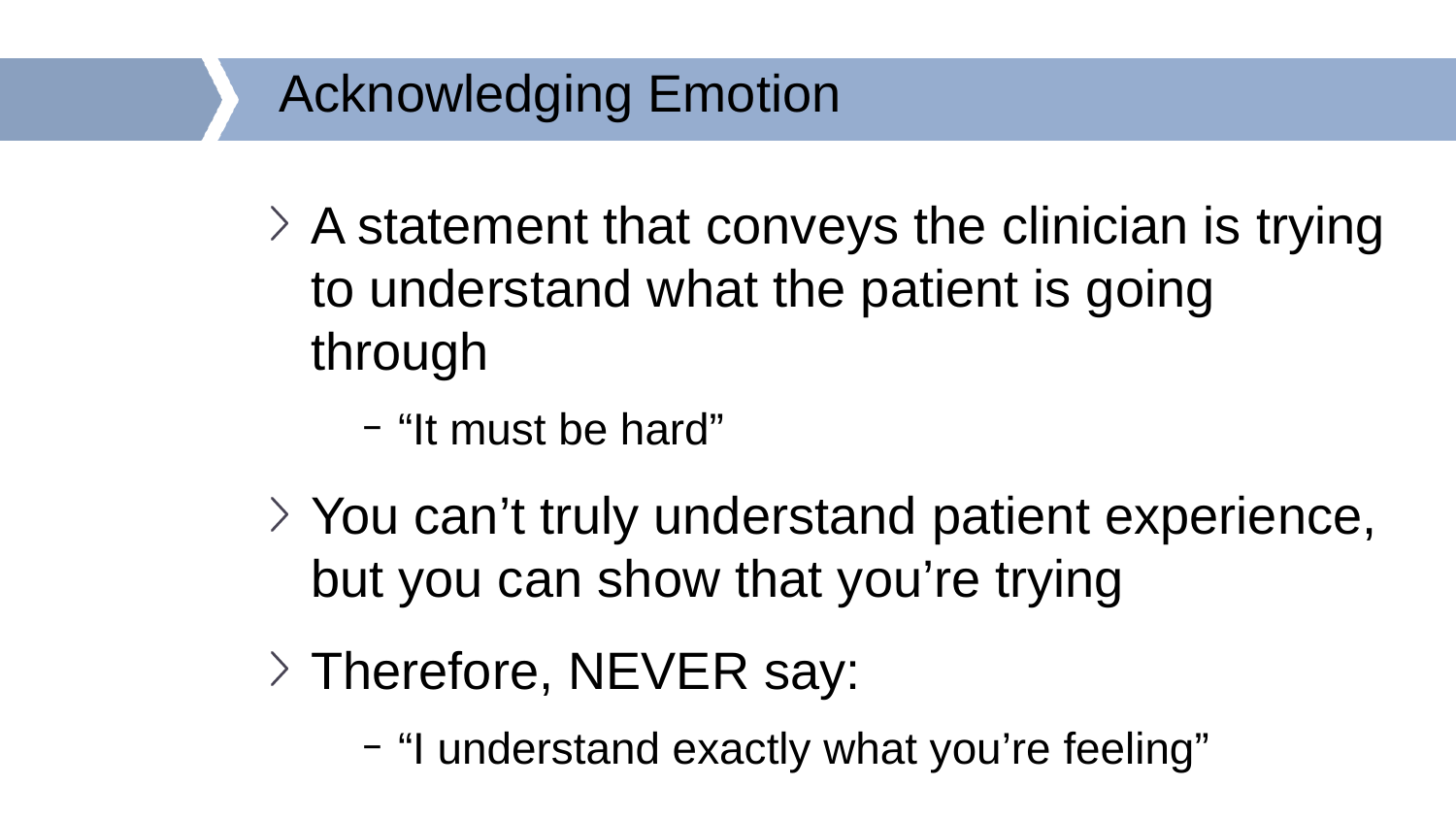

# Acknowledging Emotion
A statement that conveys the clinician is trying to understand what the patient is going through
“It must be hard”
You can’t truly understand patient experience, but you can show that you’re trying
Therefore, NEVER say:
“I understand exactly what you’re feeling”